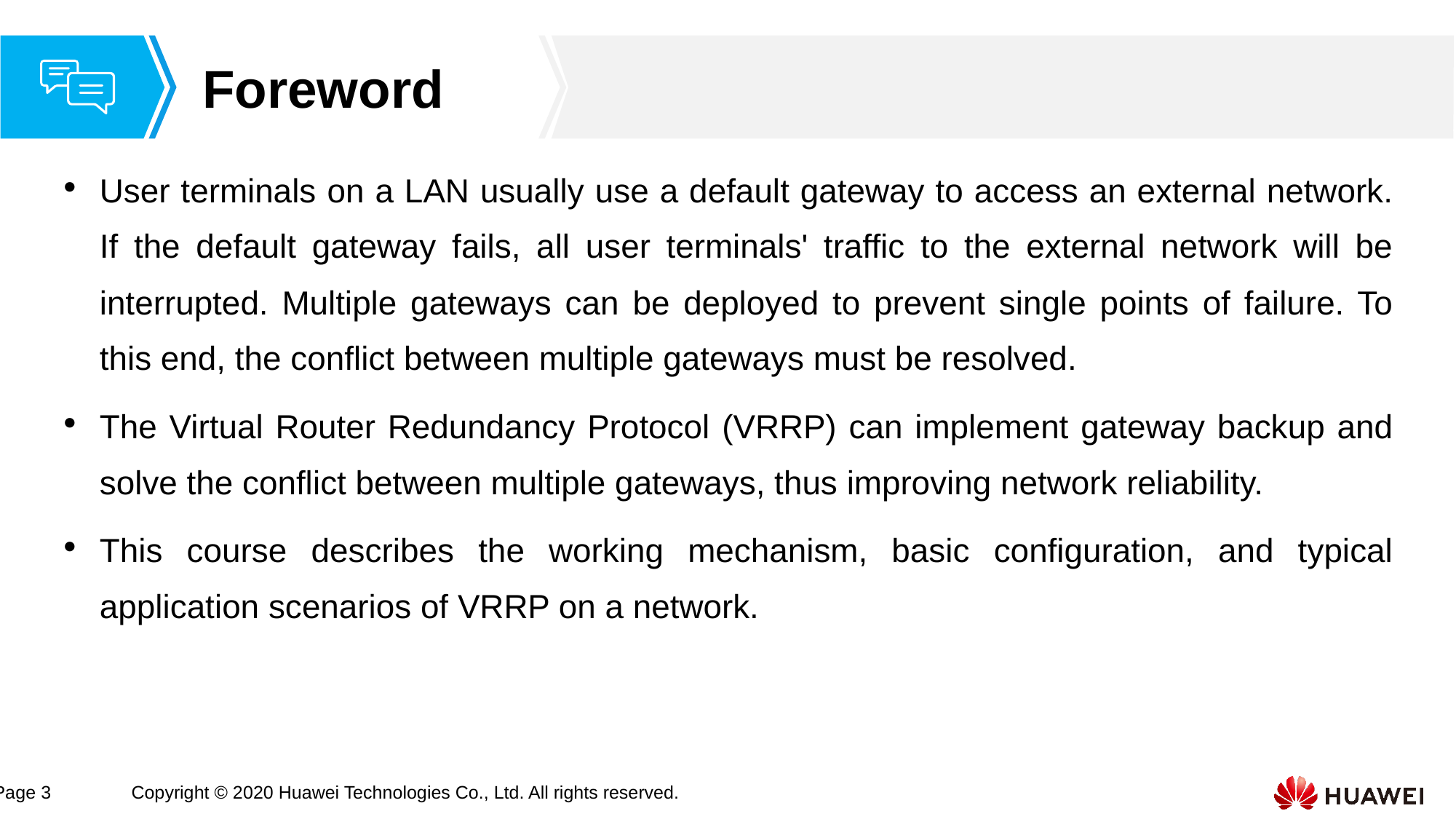

User terminals on a LAN usually use a default gateway to access an external network. If the default gateway fails, all user terminals' traffic to the external network will be interrupted. Multiple gateways can be deployed to prevent single points of failure. To this end, the conflict between multiple gateways must be resolved.
The Virtual Router Redundancy Protocol (VRRP) can implement gateway backup and solve the conflict between multiple gateways, thus improving network reliability.
This course describes the working mechanism, basic configuration, and typical application scenarios of VRRP on a network.